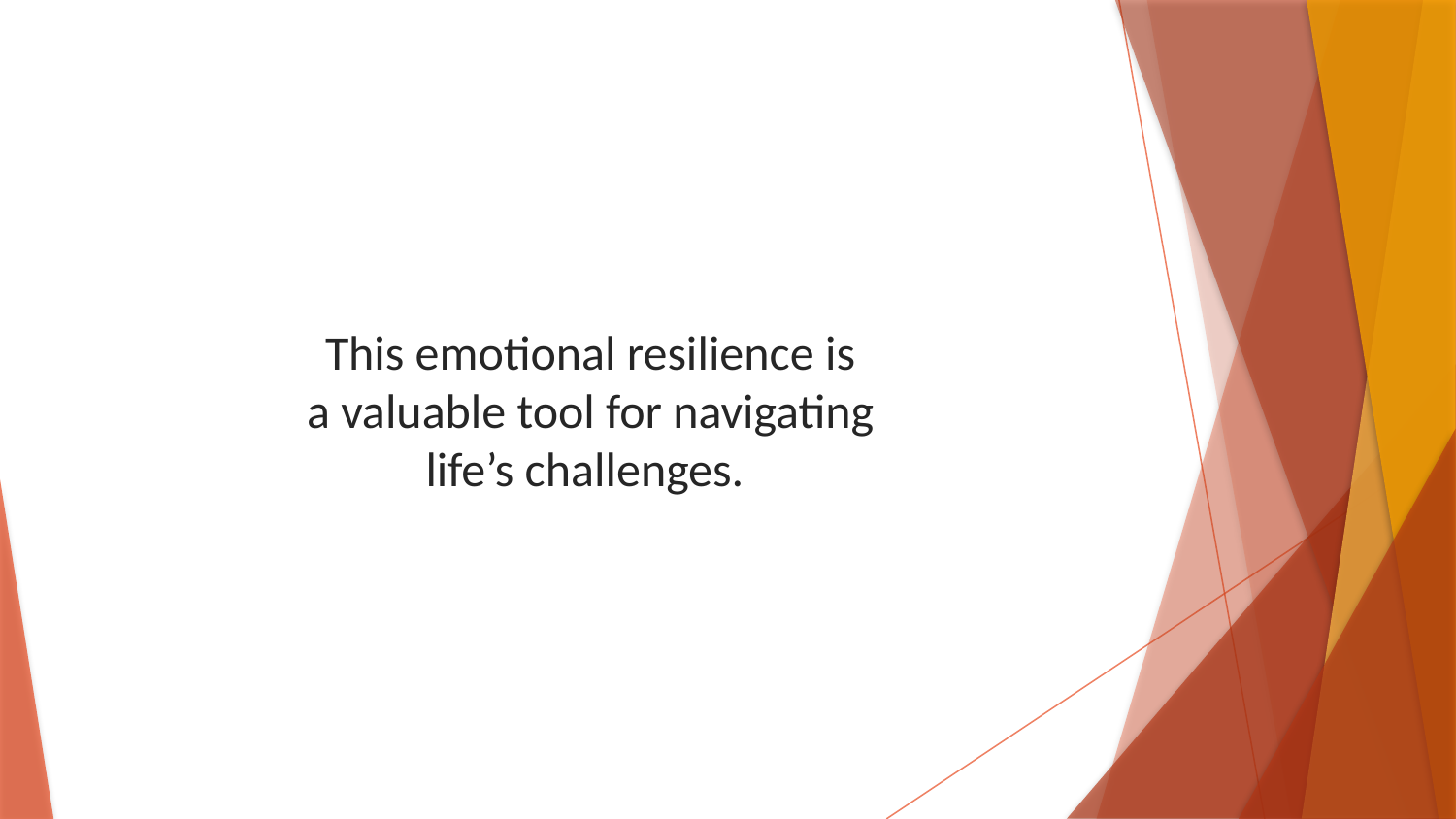

This emotional resilience is
a valuable tool for navigating life’s challenges.